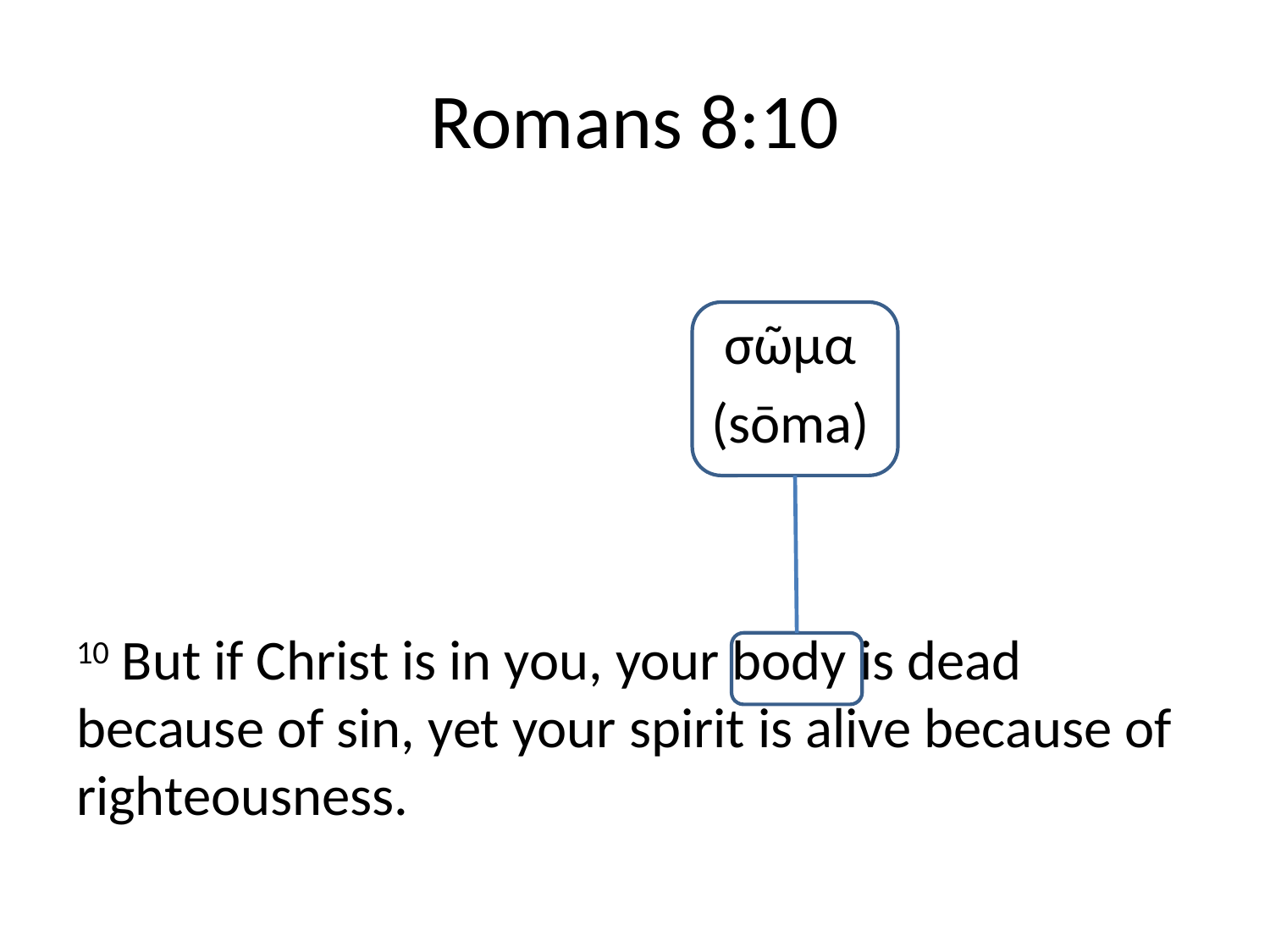

# Romans 8:10

					 σῶμα
					(sōma)

10 But if Christ is in you, your body is dead because of sin, yet your spirit is alive because of righteousness.